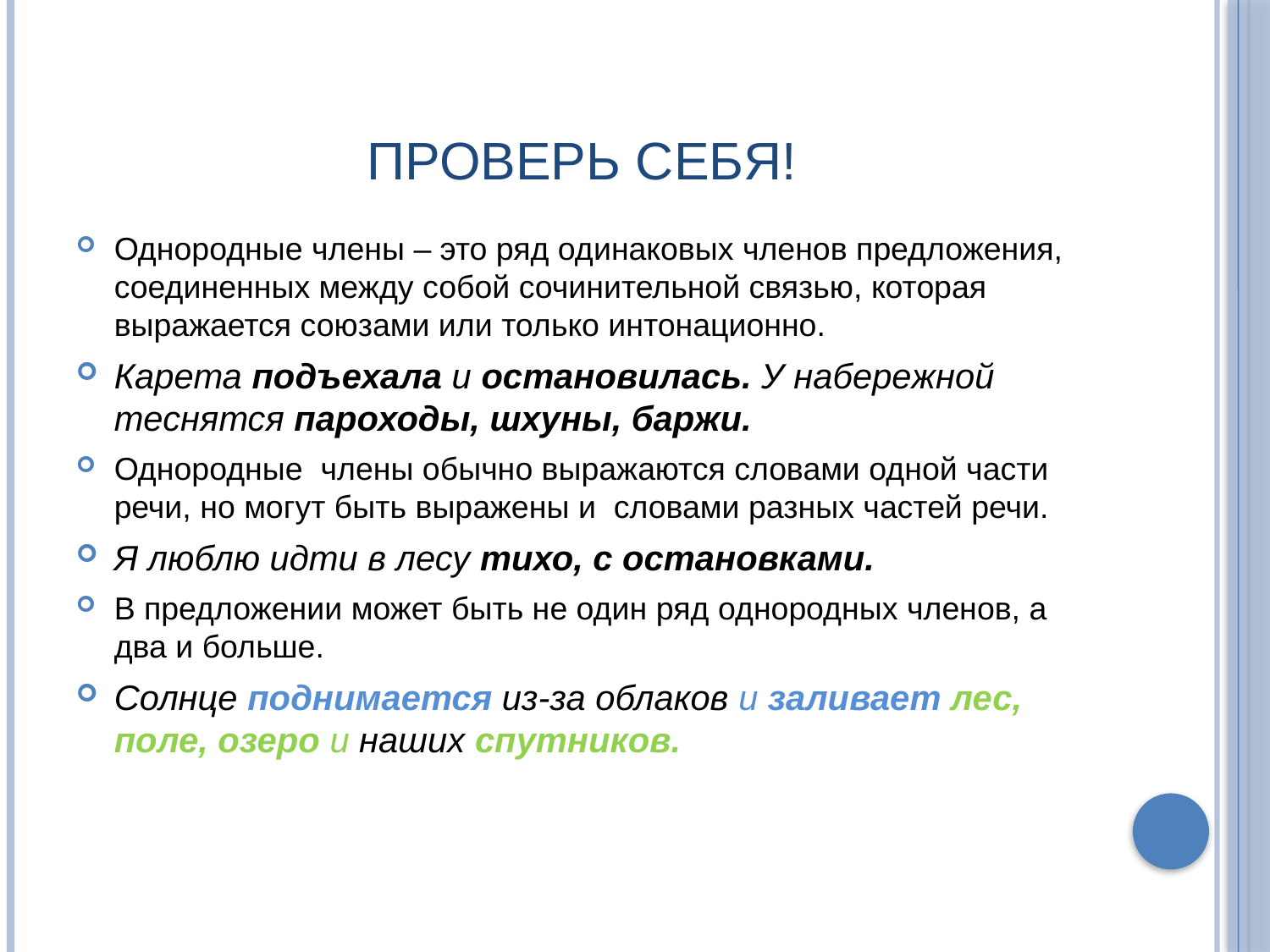

# Проверь себя!
Однородные члены – это ряд одинаковых членов предложения, соединенных между собой сочинительной связью, которая выражается союзами или только интонационно.
Карета подъехала и остановилась. У набережной теснятся пароходы, шхуны, баржи.
Однородные  члены обычно выражаются словами одной части речи, но могут быть выражены и  словами разных частей речи.
Я люблю идти в лесу тихо, с остановками.
В предложении может быть не один ряд однородных членов, а два и больше.
Солнце поднимается из-за облаков и заливает лес, поле, озеро и наших спутников.